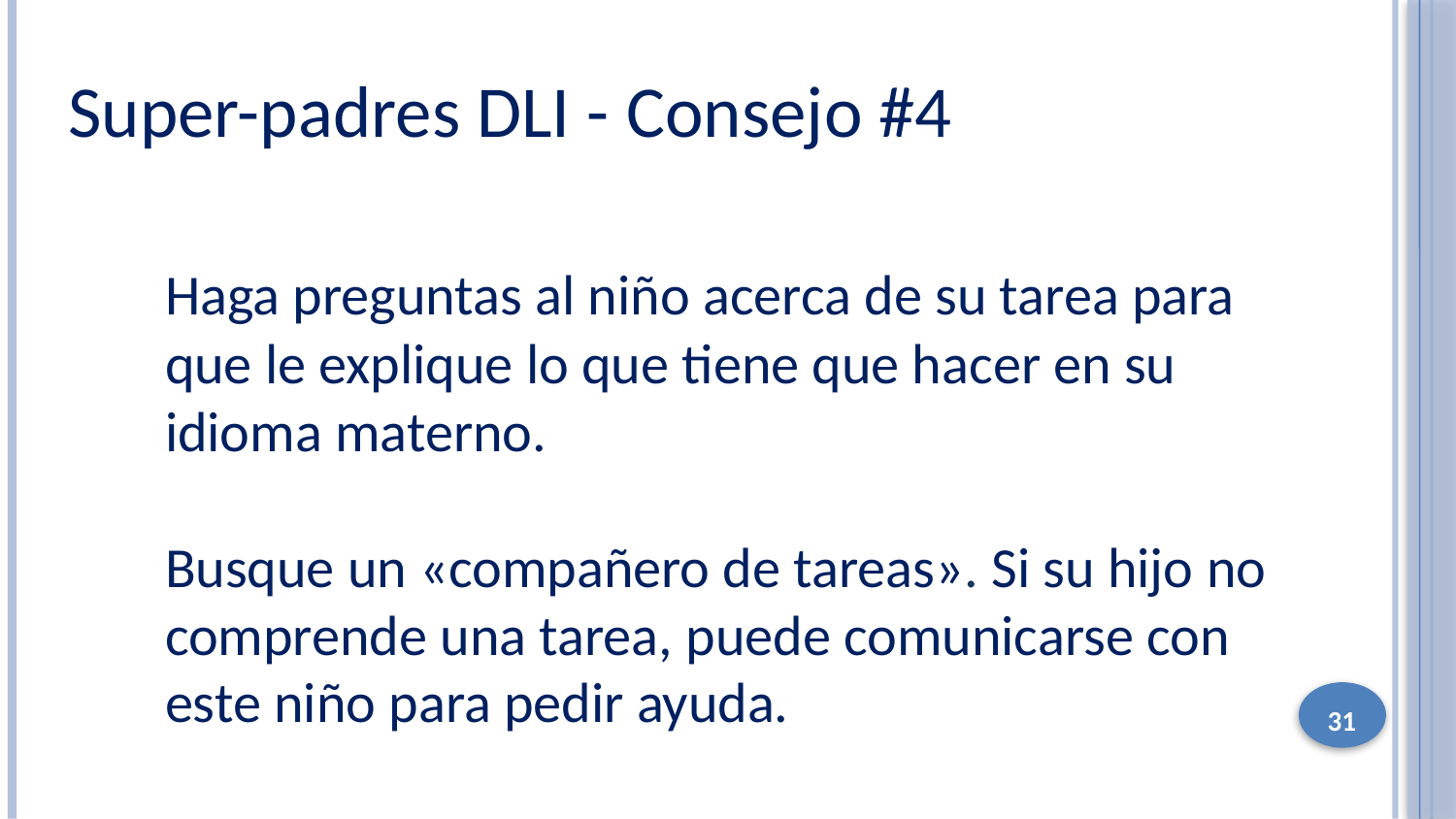

Super-padres DLI - Consejo #4
Haga preguntas al niño acerca de su tarea para que le explique lo que tiene que hacer en su idioma materno.
Busque un «compañero de tareas». Si su hijo no comprende una tarea, puede comunicarse con este niño para pedir ayuda.
31